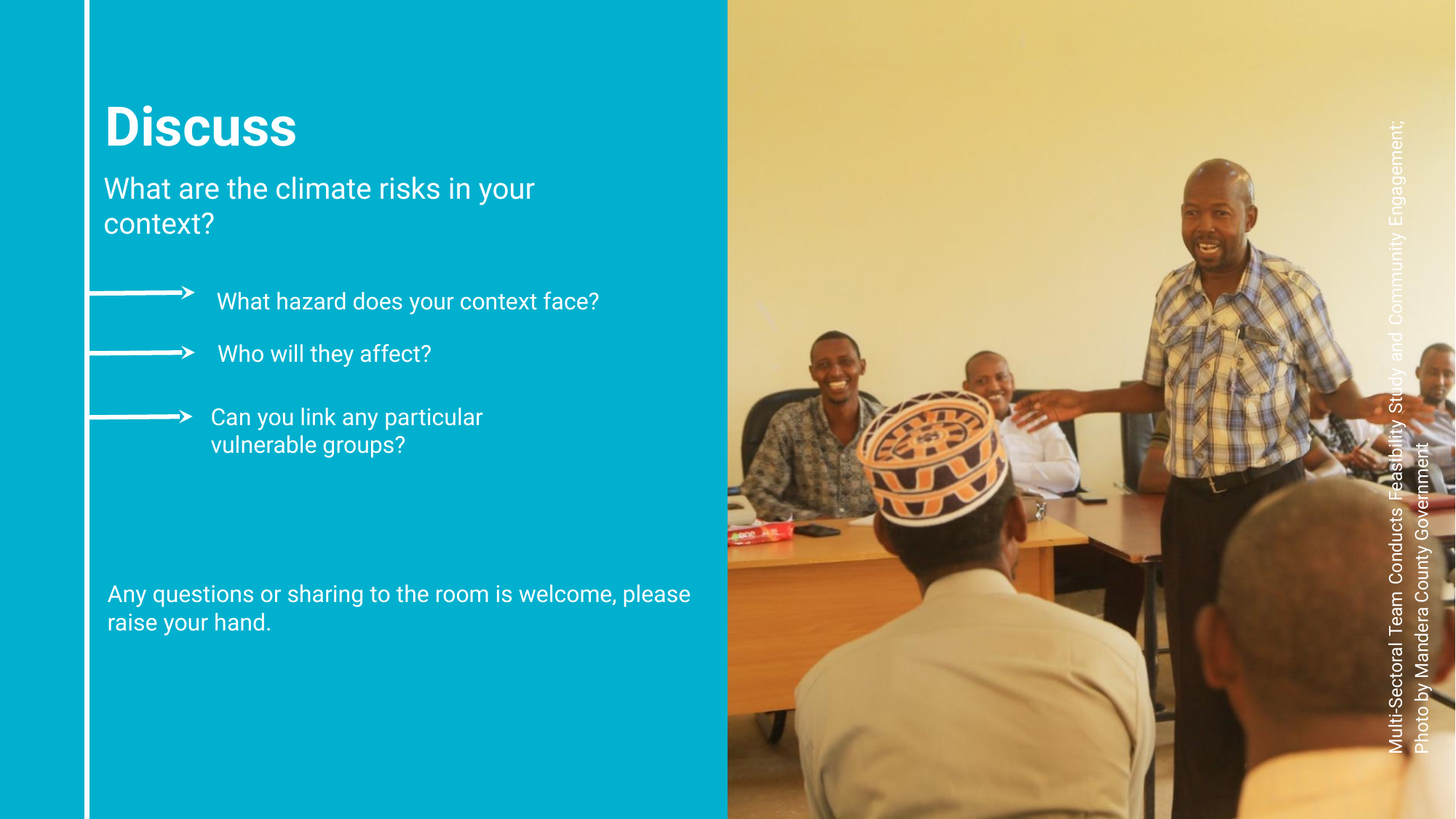

Discuss
What are the climate risks in your context?
What hazard does your context face?
Who will they affect?
Can you link any particular vulnerable groups?
Multi-Sectoral Team Conducts Feasibility Study and Community Engagement; Photo by Mandera County Government
Any questions or sharing to the room is welcome, please raise your hand.
28